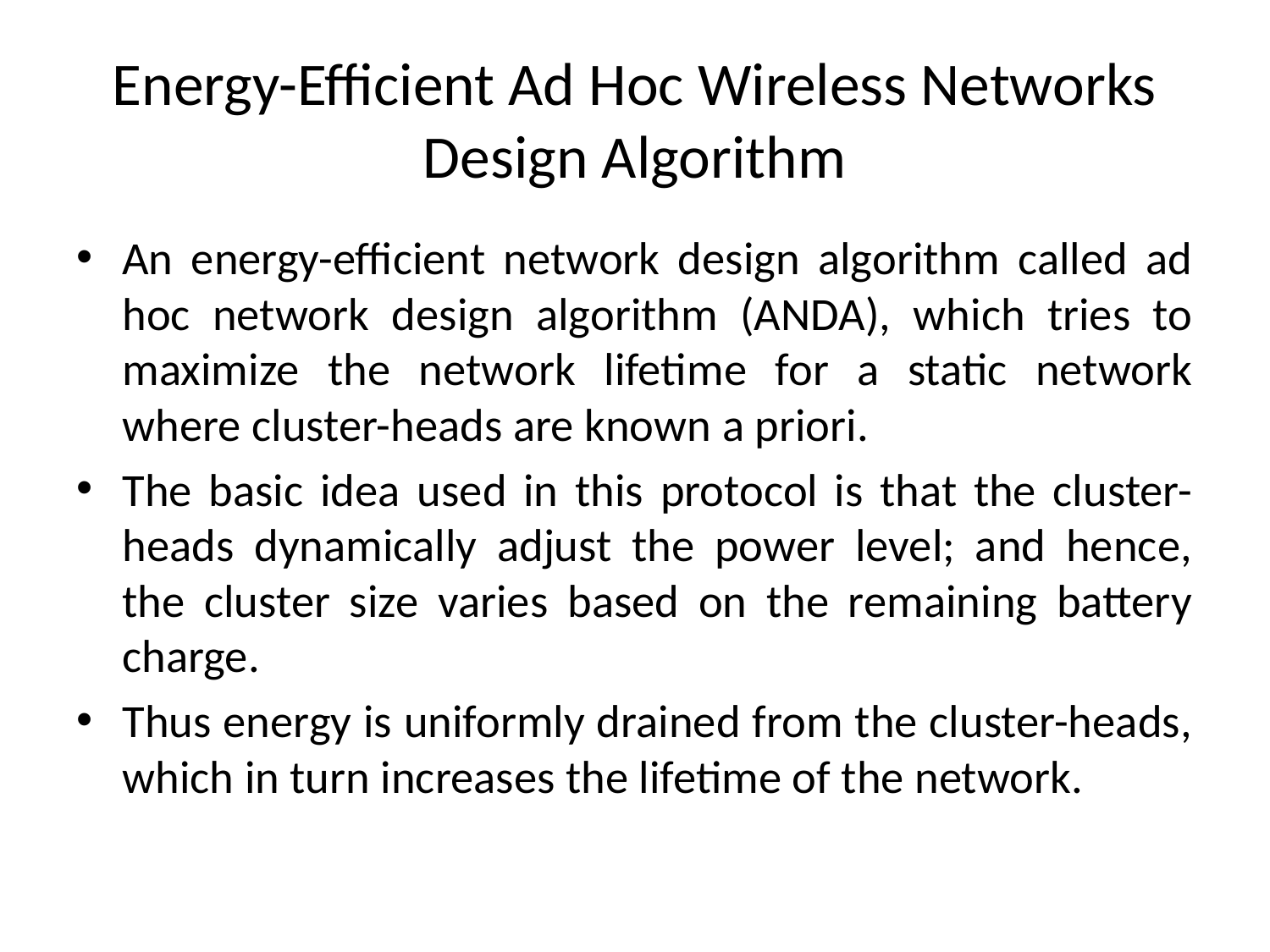

# Energy-Efficient Ad Hoc Wireless Networks Design Algorithm
An energy-efficient network design algorithm called ad hoc network design algorithm (ANDA), which tries to maximize the network lifetime for a static network where cluster-heads are known a priori.
The basic idea used in this protocol is that the cluster-heads dynamically adjust the power level; and hence, the cluster size varies based on the remaining battery charge.
Thus energy is uniformly drained from the cluster-heads, which in turn increases the lifetime of the network.